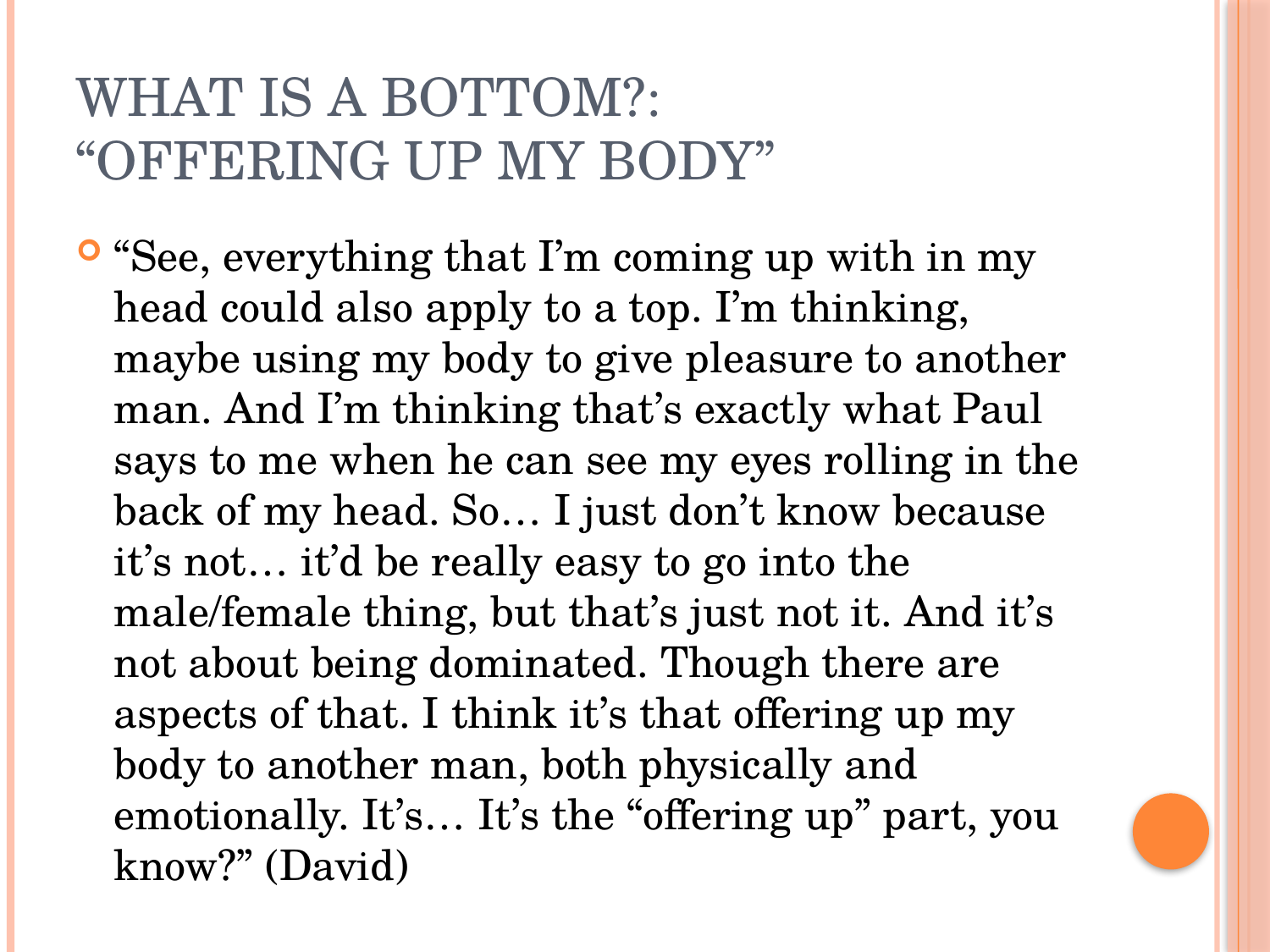

# What is a Bottom?: “Offering up My Body”
“See, everything that I’m coming up with in my head could also apply to a top. I’m thinking, maybe using my body to give pleasure to another man. And I’m thinking that’s exactly what Paul says to me when he can see my eyes rolling in the back of my head. So… I just don’t know because it’s not… it’d be really easy to go into the male/female thing, but that’s just not it. And it’s not about being dominated. Though there are aspects of that. I think it’s that offering up my body to another man, both physically and emotionally. It’s… It’s the “offering up” part, you know?” (David)